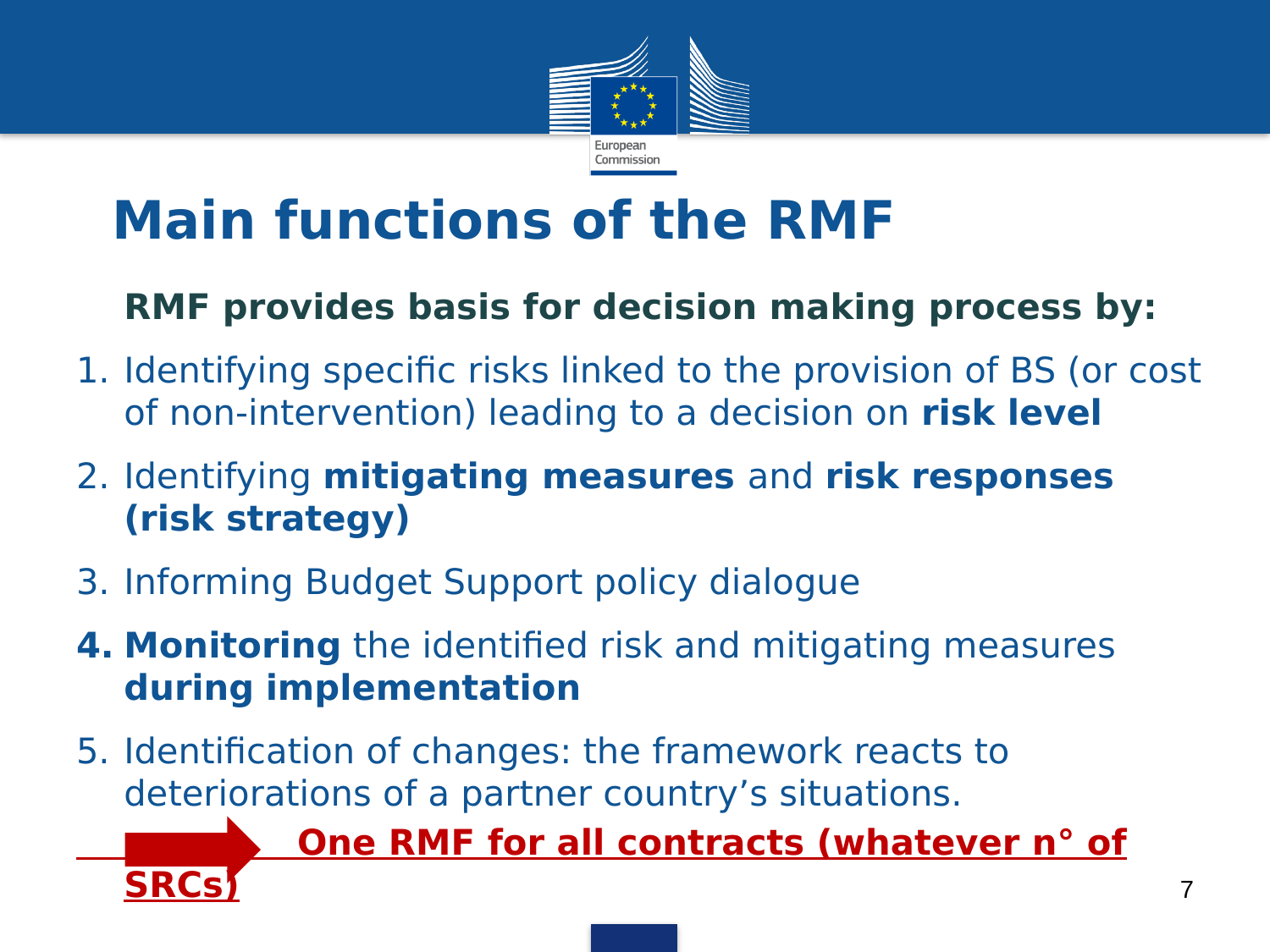

# Main functions of the RMF
	RMF provides basis for decision making process by:
Identifying specific risks linked to the provision of BS (or cost of non-intervention) leading to a decision on risk level
Identifying mitigating measures and risk responses (risk strategy)
Informing Budget Support policy dialogue
Monitoring the identified risk and mitigating measures during implementation
Identification of changes: the framework reacts to deteriorations of a partner country’s situations.
                  One RMF for all contracts (whatever n° of SRCs)

7